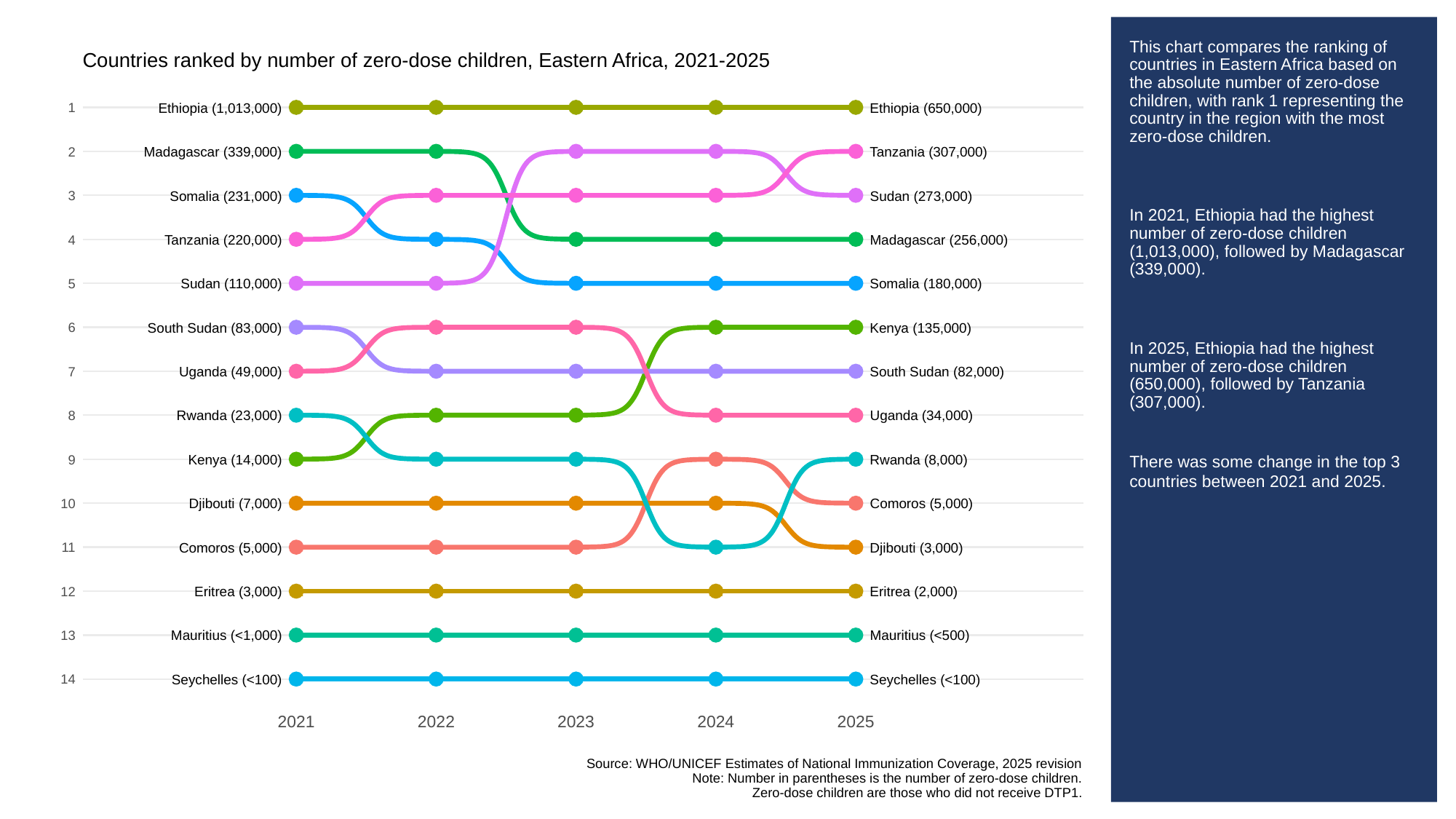

# This chart compares the ranking of countries in Eastern Africa based on the absolute number of zero-dose children, with rank 1 representing the country in the region with the most zero-dose children.

In 2021, Ethiopia had the highest number of zero-dose children (1,013,000), followed by Madagascar (339,000).

In 2025, Ethiopia had the highest number of zero-dose children (650,000), followed by Tanzania (307,000).

There was some change in the top 3 countries between 2021 and 2025.

Countries ranked by number of zero-dose children, Eastern Africa, 2021-2025

Ethiopia (1,013,000)
Ethiopia (650,000)
1
1
1
1
1
1

Madagascar (339,000)
Tanzania (307,000)
2
2
2
2
2
2

Somalia (231,000)
Sudan (273,000)
3
3
3
3
3
3

Tanzania (220,000)
Madagascar (256,000)
4
4
4
4
4
4

Sudan (110,000)
Somalia (180,000)
5
5
5
5
5
5

South Sudan (83,000)
Kenya (135,000)
6
6
6
6
6
6

Uganda (49,000)
South Sudan (82,000)
7
7
7
7
7
7

Rwanda (23,000)
Uganda (34,000)
8
8
8
8
8
8

Kenya (14,000)
Rwanda (8,000)
9
9
9
9
9
9

Djibouti (7,000)
Comoros (5,000)
10
10
10
10
10
10

Comoros (5,000)
Djibouti (3,000)
11
11
11
11
11
11

Eritrea (3,000)
Eritrea (2,000)
12
12
12
12
12
12

Mauritius (<1,000)
Mauritius (<500)
13
13
13
13
13
13

Seychelles (<100)
Seychelles (<100)
14
14
14
14
14
14

2021
2022
2023
2024
2025
Source: WHO/UNICEF Estimates of National Immunization Coverage, 2025 revision
Note: Number in parentheses is the number of zero-dose children.
Zero-dose children are those who did not receive DTP1.